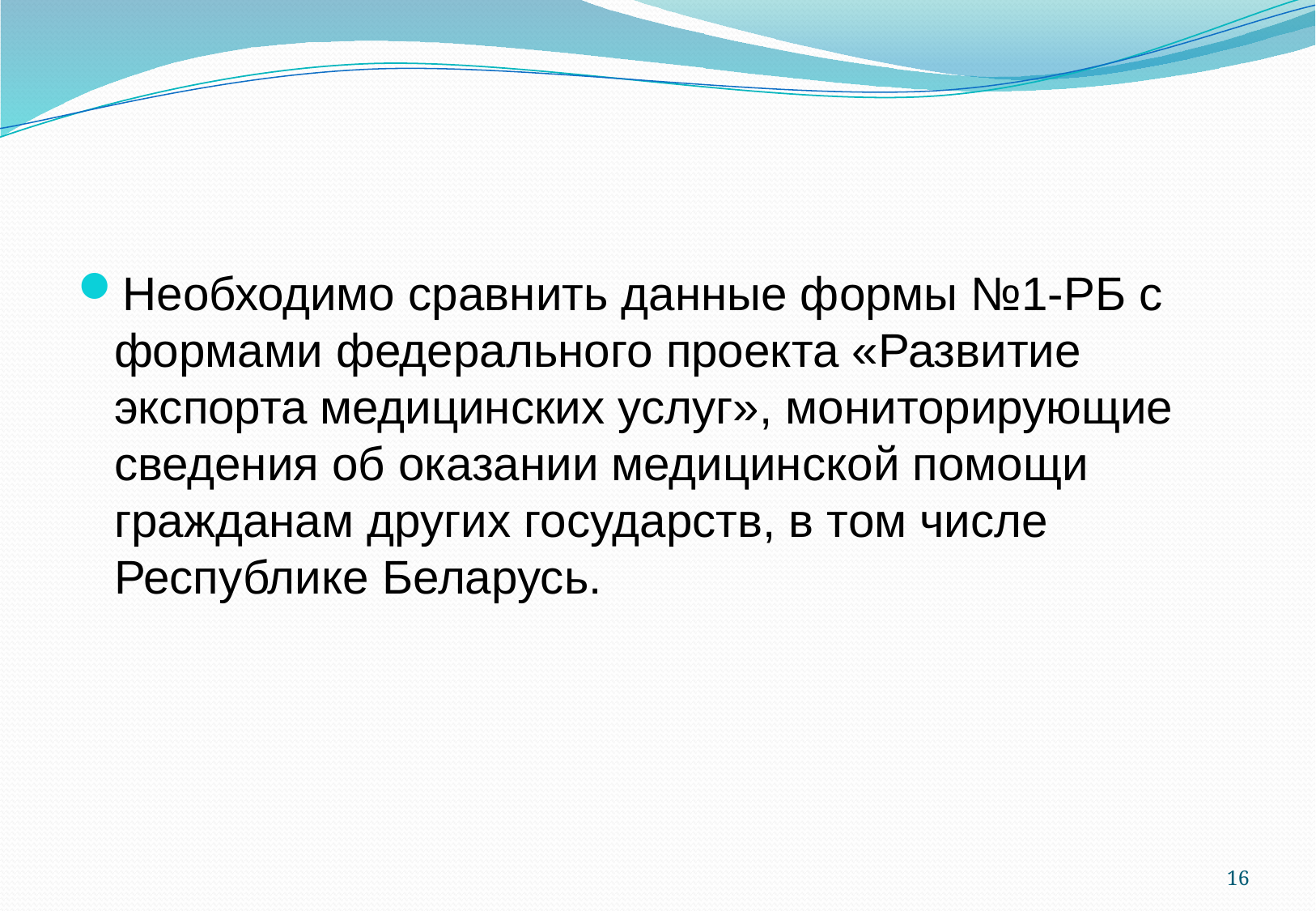

#
Необходимо сравнить данные формы №1-РБ с формами федерального проекта «Развитие экспорта медицинских услуг», мониторирующие сведения об оказании медицинской помощи гражданам других государств, в том числе Республике Беларусь.

16